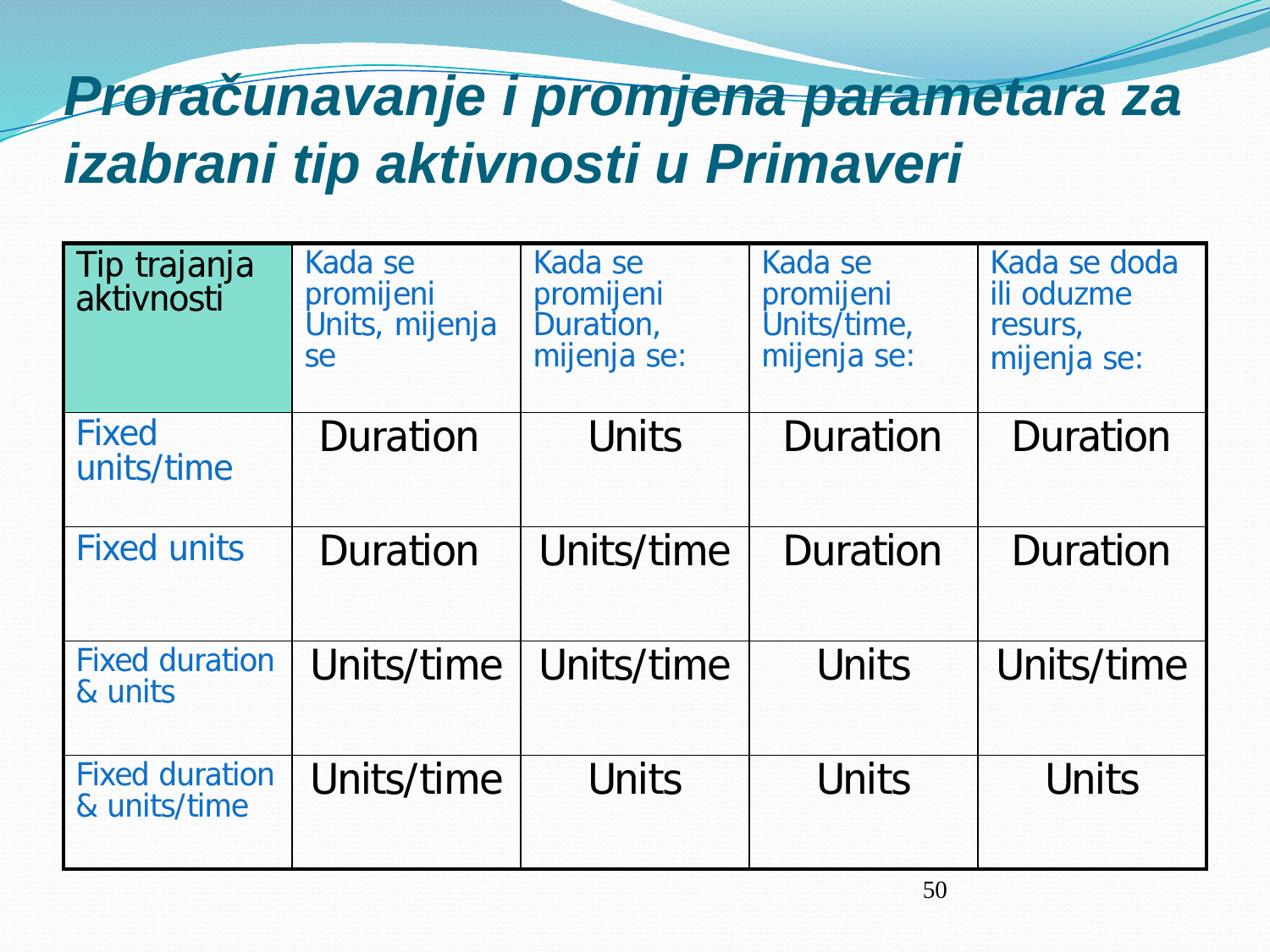

# Proračunavanje i promjena parametara za izabrani tip aktivnosti u Primaveri
| Tip trajanja aktivnosti | Kada se promijeni Units, mijenja se | Kada se promijeni Duration, mijenja se: | Kada se promijeni Units/time, mijenja se: | Kada se doda ili oduzme resurs, mijenja se: |
| --- | --- | --- | --- | --- |
| Fixed units/time | Duration | Units | Duration | Duration |
| Fixed units | Duration | Units/time | Duration | Duration |
| Fixed duration & units | Units/time | Units/time | Units | Units/time |
| Fixed duration & units/time | Units/time | Units | Units | Units |
50